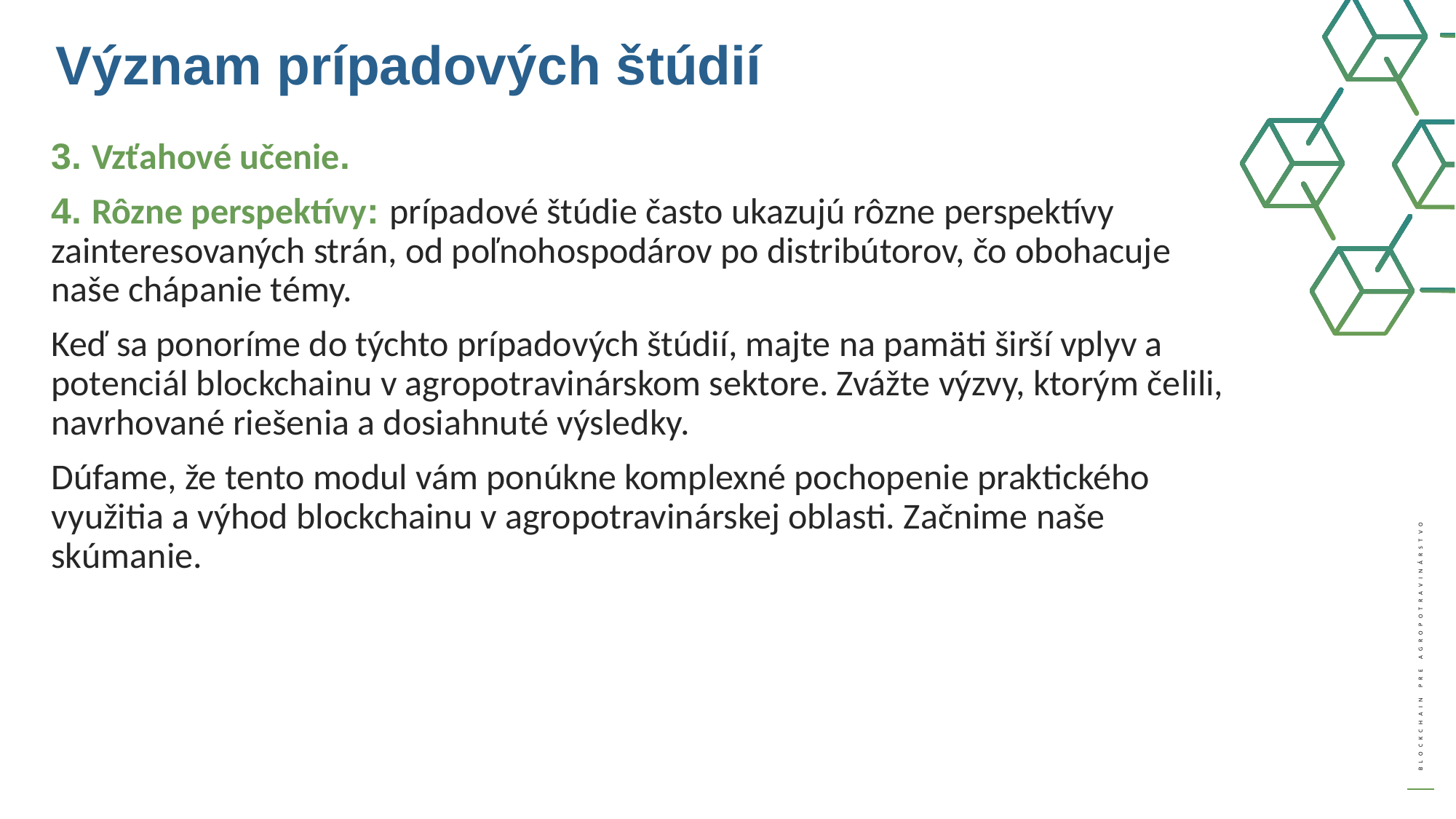

Význam prípadových štúdií
3. Vzťahové učenie.
4. Rôzne perspektívy: prípadové štúdie často ukazujú rôzne perspektívy zainteresovaných strán, od poľnohospodárov po distribútorov, čo obohacuje naše chápanie témy.
Keď sa ponoríme do týchto prípadových štúdií, majte na pamäti širší vplyv a potenciál blockchainu v agropotravinárskom sektore. Zvážte výzvy, ktorým čelili, navrhované riešenia a dosiahnuté výsledky.
Dúfame, že tento modul vám ponúkne komplexné pochopenie praktického využitia a výhod blockchainu v agropotravinárskej oblasti. Začnime naše skúmanie.